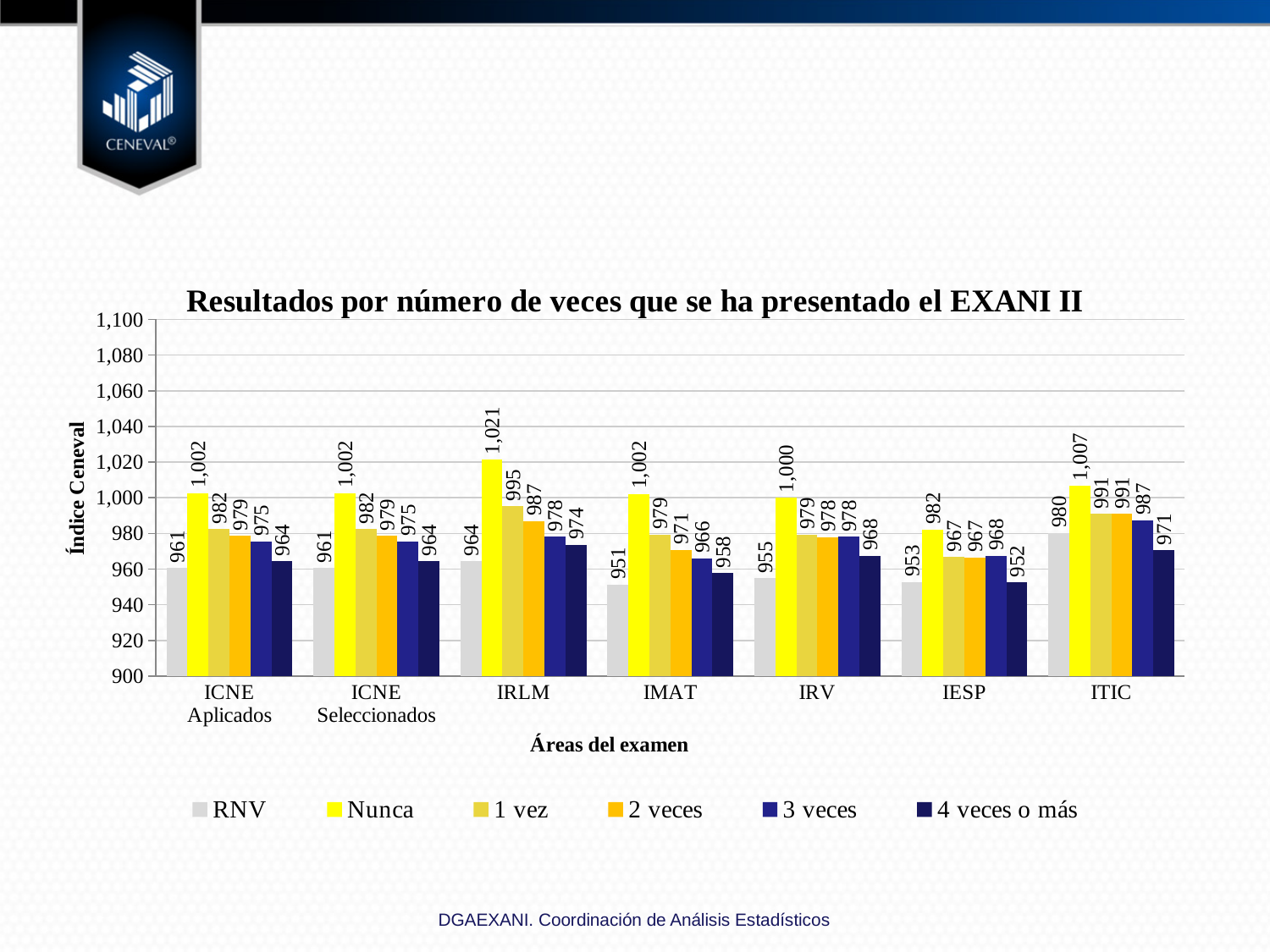

### Chart: Resultados por número de veces que se ha presentado el EXANI II

| Category | RNV | Nunca | 1 vez | 2 veces | 3 veces | 4 veces o más |
|---|---|---|---|---|---|---|
| ICNE Aplicados | 960.7702552719205 | 1002.4994786235675 | 982.3998561151079 | 978.6894162924951 | 975.4343807763419 | 964.4103773584918 |
| ICNE Seleccionados | 960.7702552719205 | 1002.4994786235675 | 982.3998561151079 | 978.6894162924951 | 975.4343807763419 | 964.4103773584918 |
| IRLM | 964.4728079911209 | 1021.314303093499 | 995.2841726618731 | 986.8762026940332 | 978.1146025878005 | 973.6792452830189 |
| IMAT | 951.4539400665935 | 1002.1328640945424 | 979.3834532374105 | 970.8851828094929 | 966.0443622920518 | 957.7594339622646 |
| IRV | 954.8501664816856 | 1000.1012339242267 | 979.4474820143885 | 978.0359204618344 | 978.0776340110906 | 967.5943396226434 |
| IESP | 952.7857935627096 | 982.3023114355225 | 966.8028776978417 | 966.6093649775512 | 967.5046210720884 | 952.4528301886793 |
| ITIC | 980.2885682574935 | 1006.6466805700385 | 991.0812949640288 | 991.0404105195638 | 987.4306839186695 | 970.5660377358479 |
DGAEXANI. Coordinación de Análisis Estadísticos